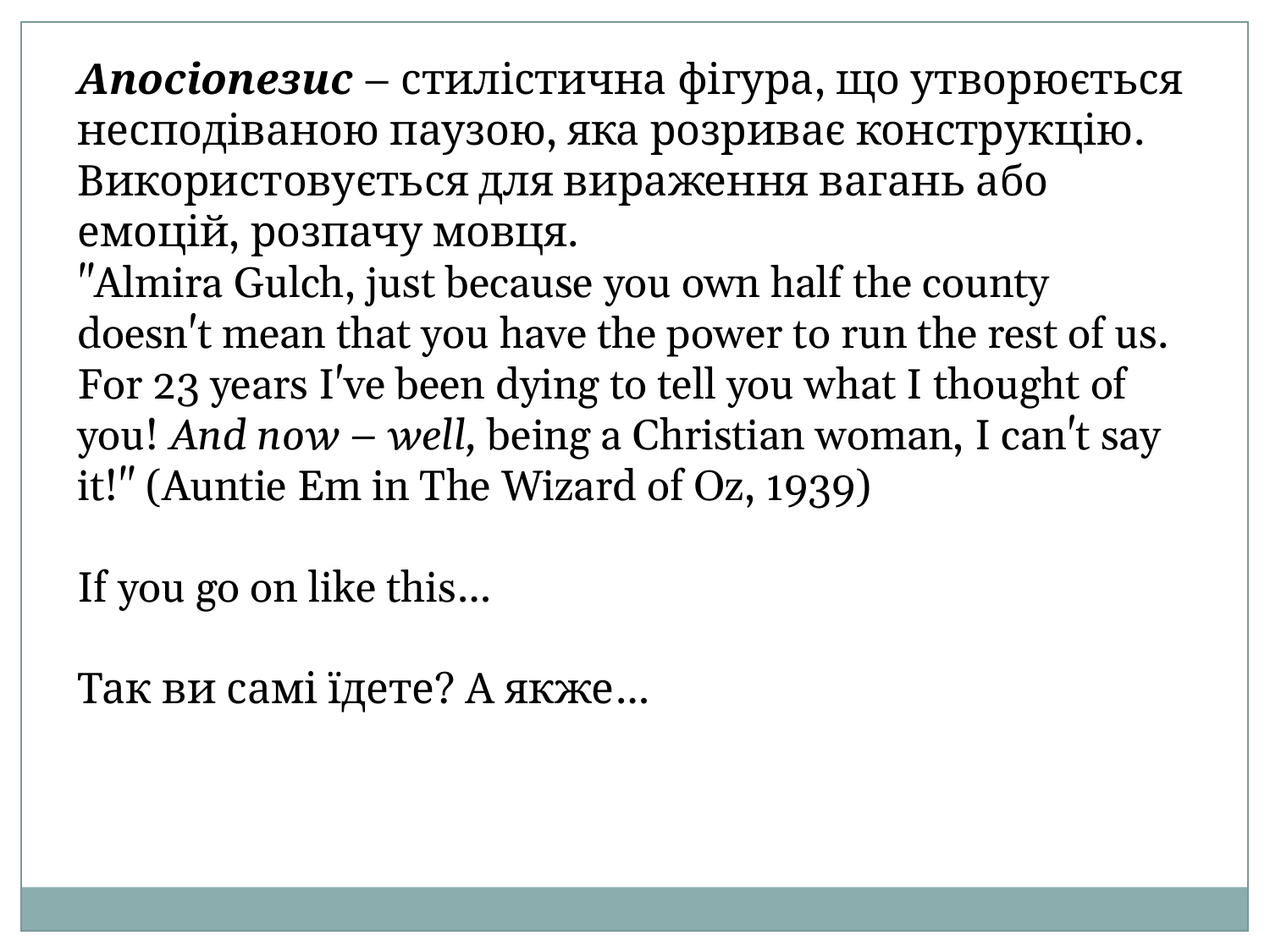

Апосіопезис – стилістична фігура, що утворюється несподіваною паузою, яка розриває конструкцію. Використовується для вираження вагань або емоцій, розпачу мовця.
"Almira Gulch, just because you own half the county doesn't mean that you have the power to run the rest of us. For 23 years I've been dying to tell you what I thought of you! And now – well, being a Christian woman, I can't say it!" (Auntie Em in The Wizard of Oz, 1939)

If you go on like this…

Так ви самі їдете? А якже…